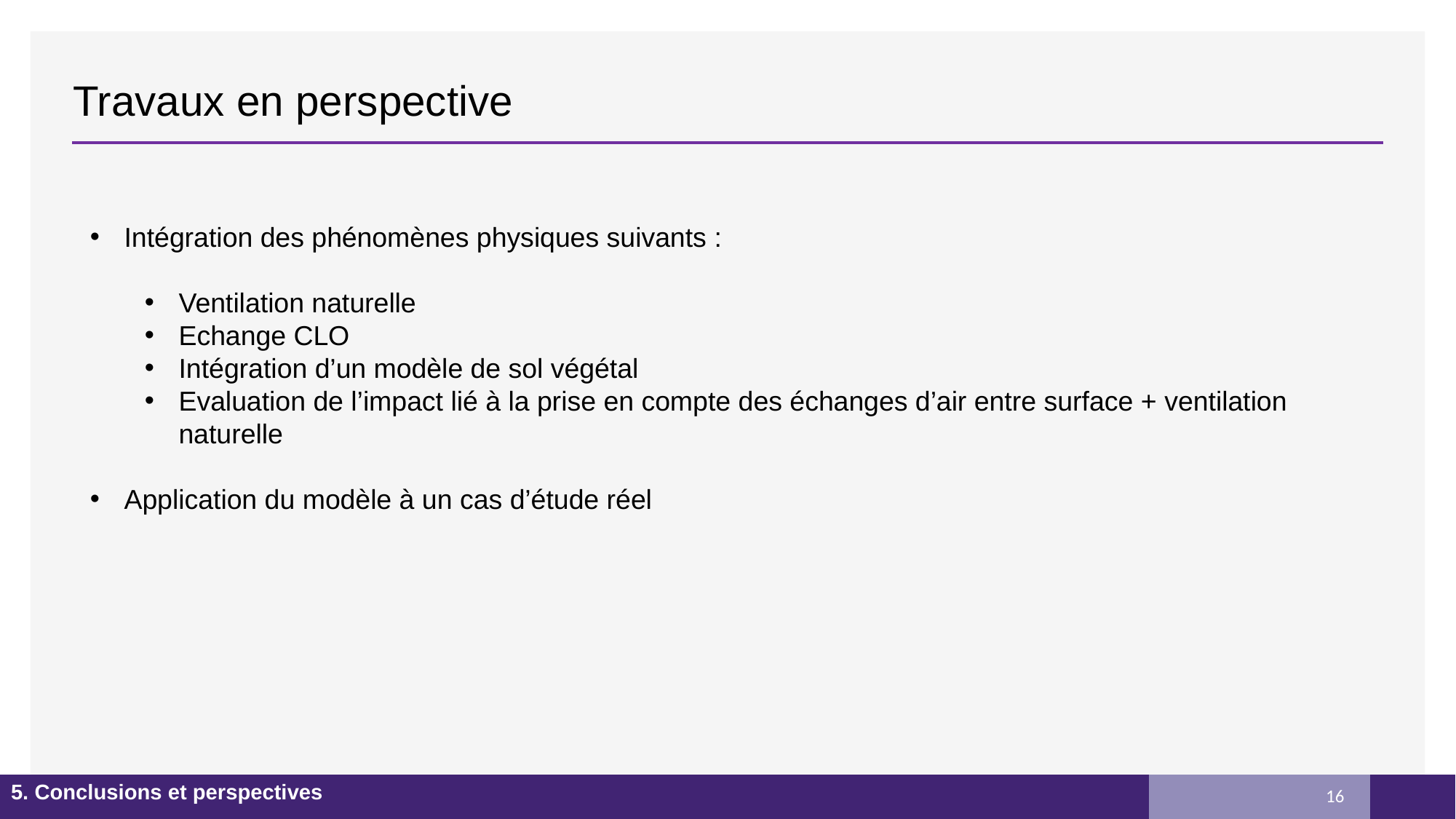

# Travaux en perspective

Intégration des phénomènes physiques suivants :

Ventilation naturelle
Echange CLO
Intégration d’un modèle de sol végétal
Evaluation de l’impact lié à la prise en compte des échanges d’air entre surface + ventilation naturelle

Application du modèle à un cas d’étude réel

16
| 5. Conclusions et perspectives |  |  |
| --- | --- | --- |